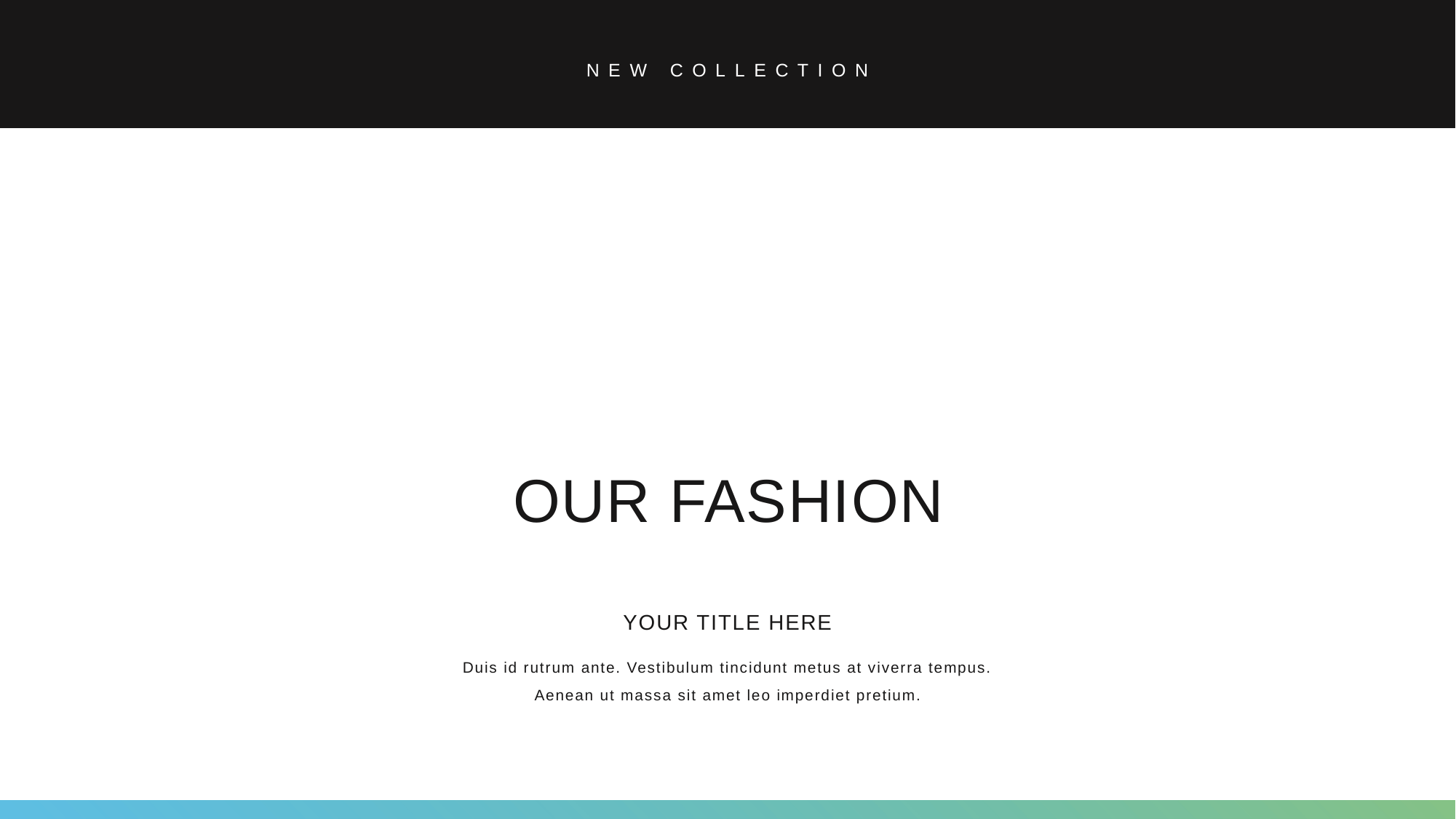

NEW COLLECTION

OUR FASHION
YOUR TITLE HERE
Duis id rutrum ante. Vestibulum tincidunt metus at viverra tempus. Aenean ut massa sit amet leo imperdiet pretium.